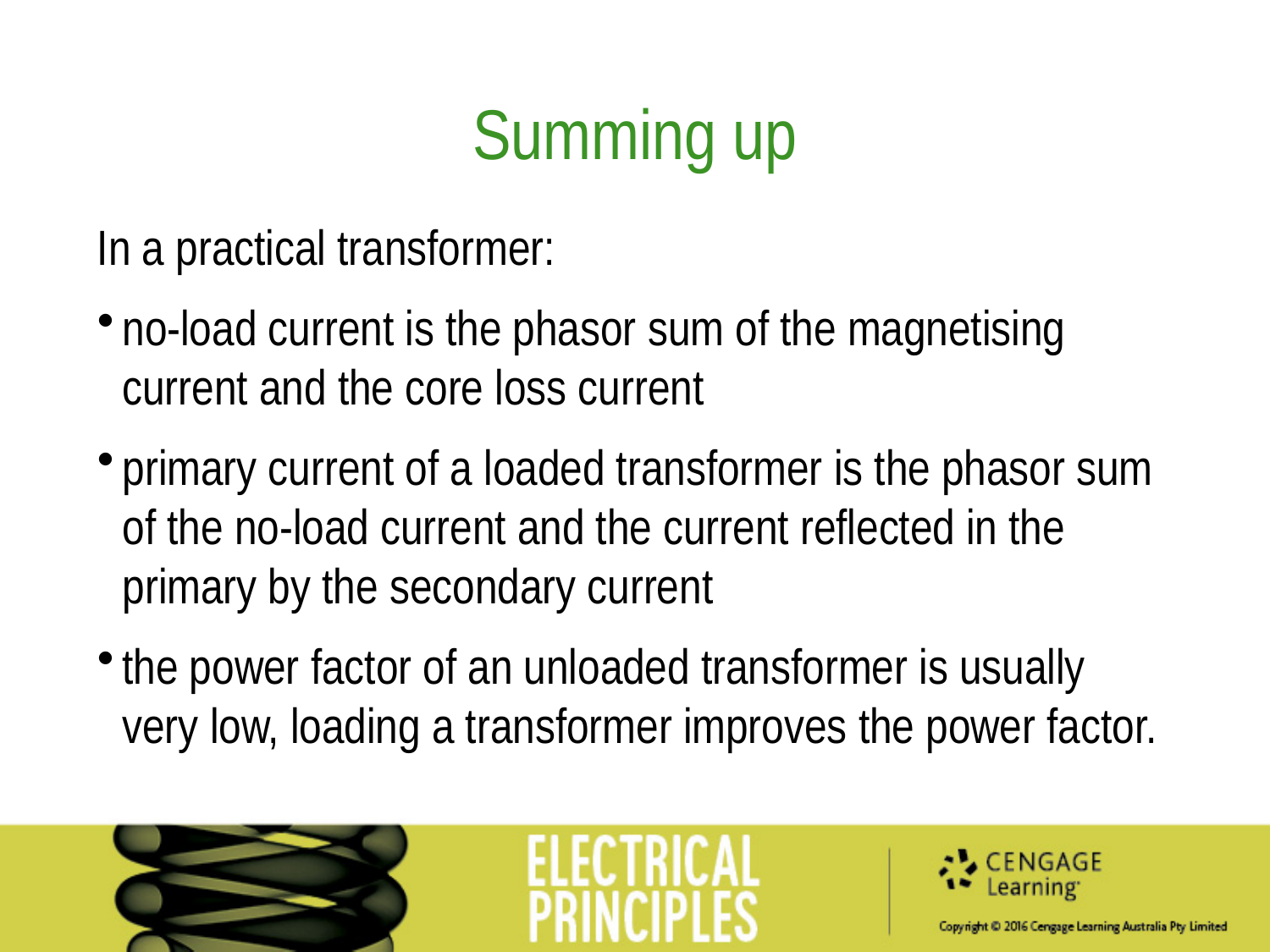

Summing up
In a practical transformer:
no-load current is the phasor sum of the magnetising current and the core loss current
primary current of a loaded transformer is the phasor sum of the no-load current and the current reflected in the primary by the secondary current
the power factor of an unloaded transformer is usually very low, loading a transformer improves the power factor.